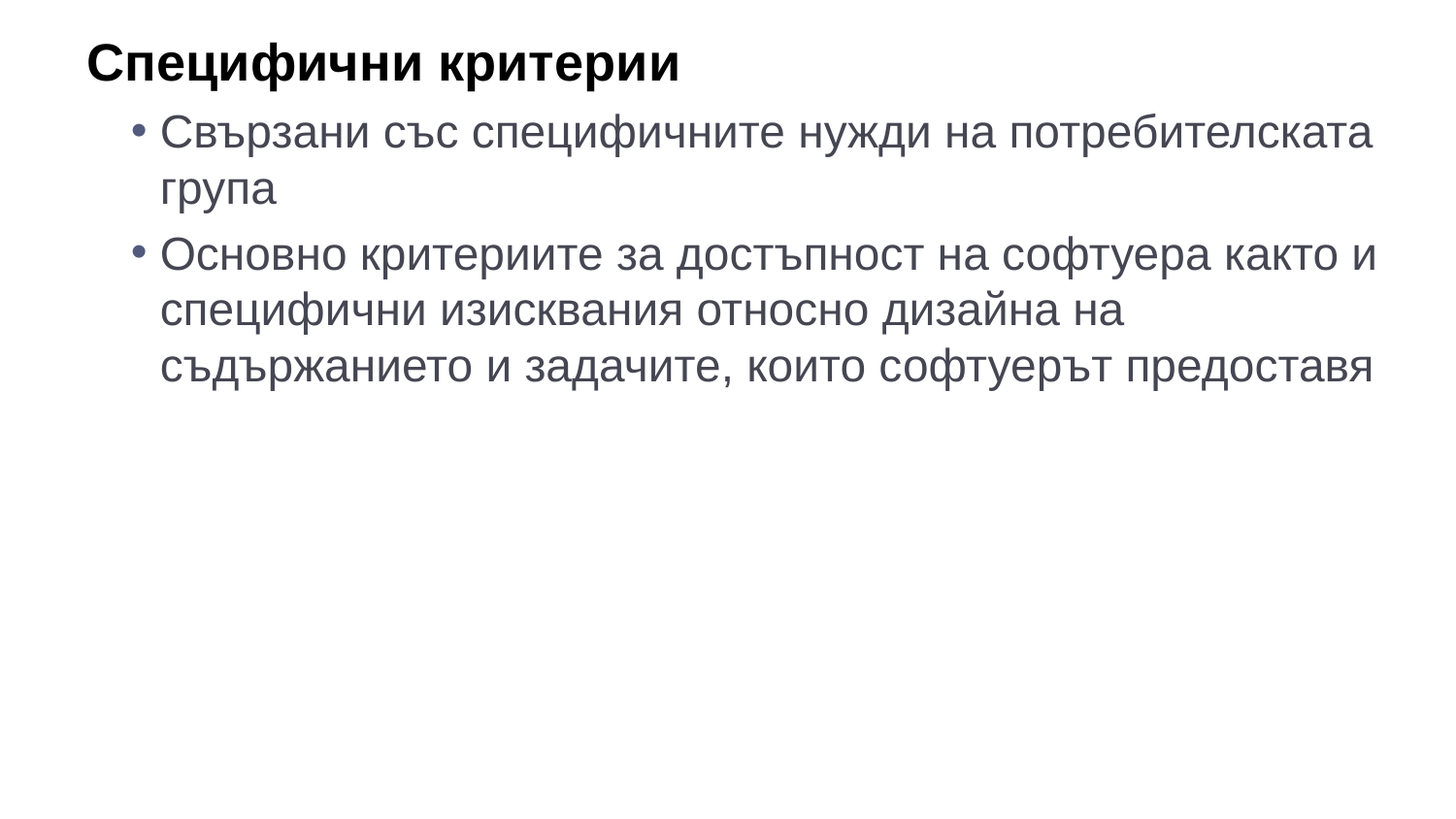

Специфични критерии
Свързани със специфичните нужди на потребителската група
Основно критериите за достъпност на софтуера както и специфични изисквания относно дизайна на съдържанието и задачите, които софтуерът предоставя